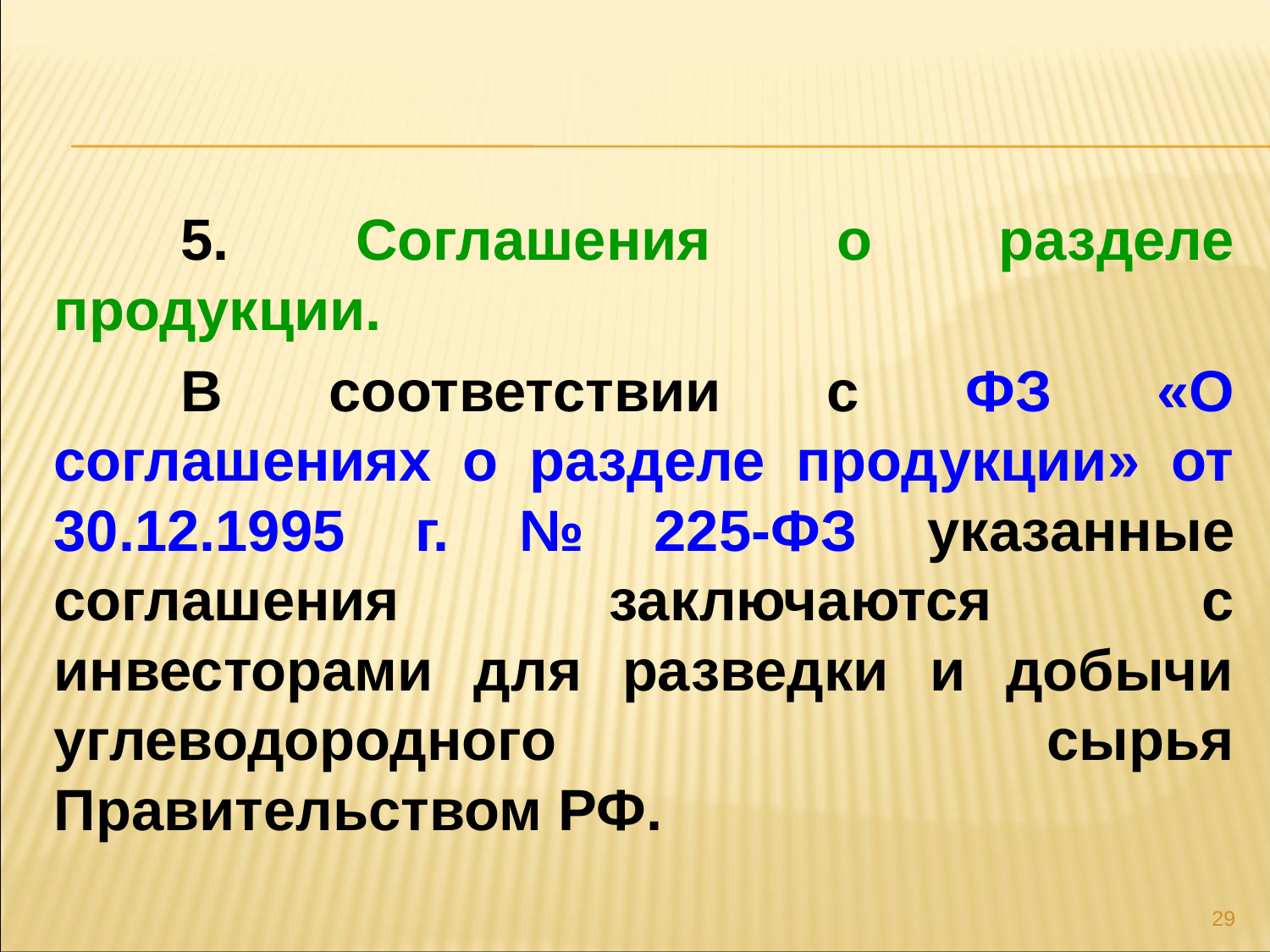

5. Соглашения о разделе продукции.
	В соответствии с ФЗ «О соглашениях о разделе продукции» от 30.12.1995 г. № 225-ФЗ указанные соглашения заключаются с инвесторами для разведки и добычи углеводородного сырья Правительством РФ.

29